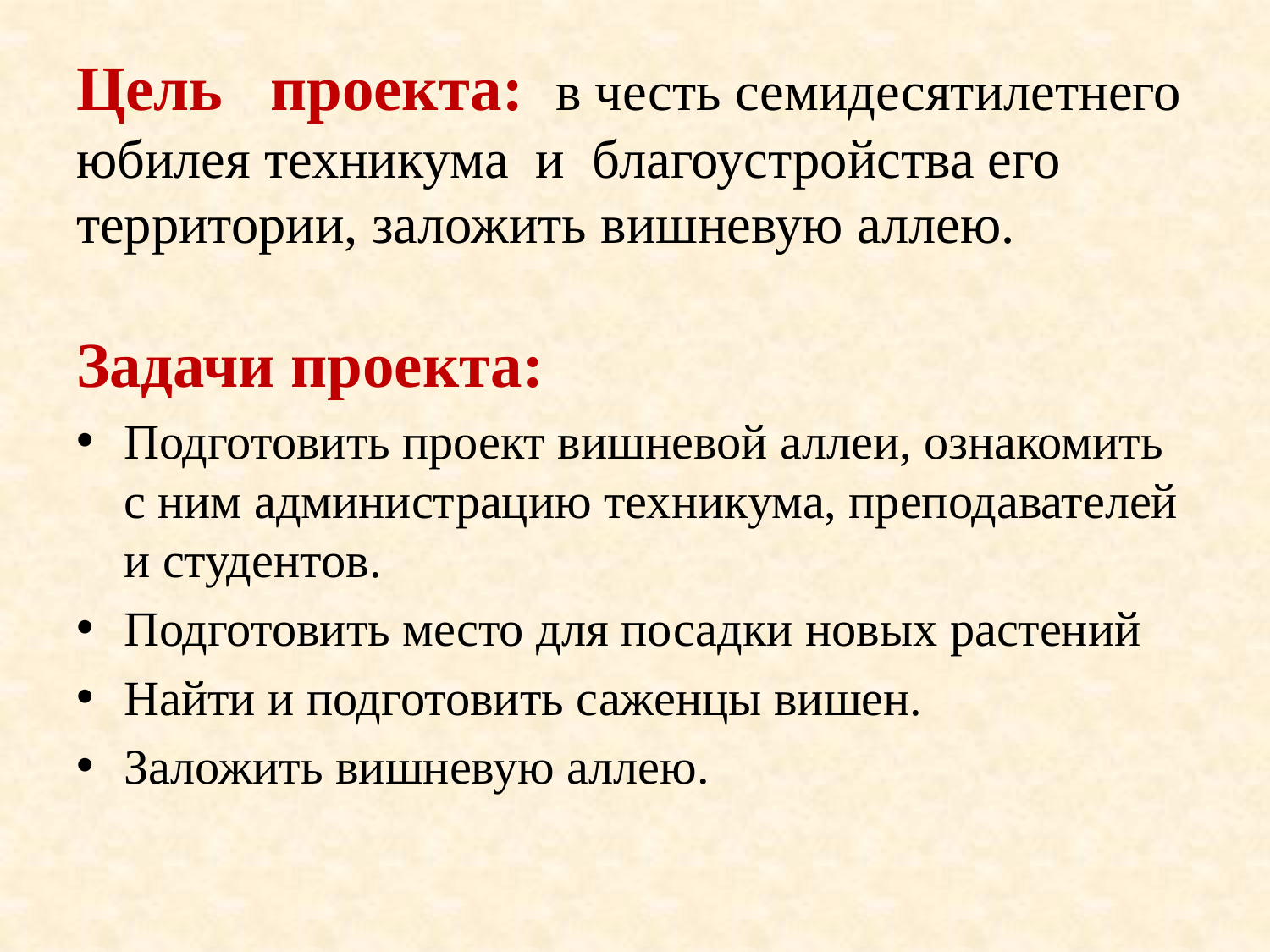

# Цель   проекта:  в честь семидесятилетнего юбилея техникума  и  благоустройства его территории, заложить вишневую аллею.
Задачи проекта:
Подготовить проект вишневой аллеи, ознакомить с ним администрацию техникума, преподавателей и студентов.
Подготовить место для посадки новых растений
Найти и подготовить саженцы вишен.
Заложить вишневую аллею.